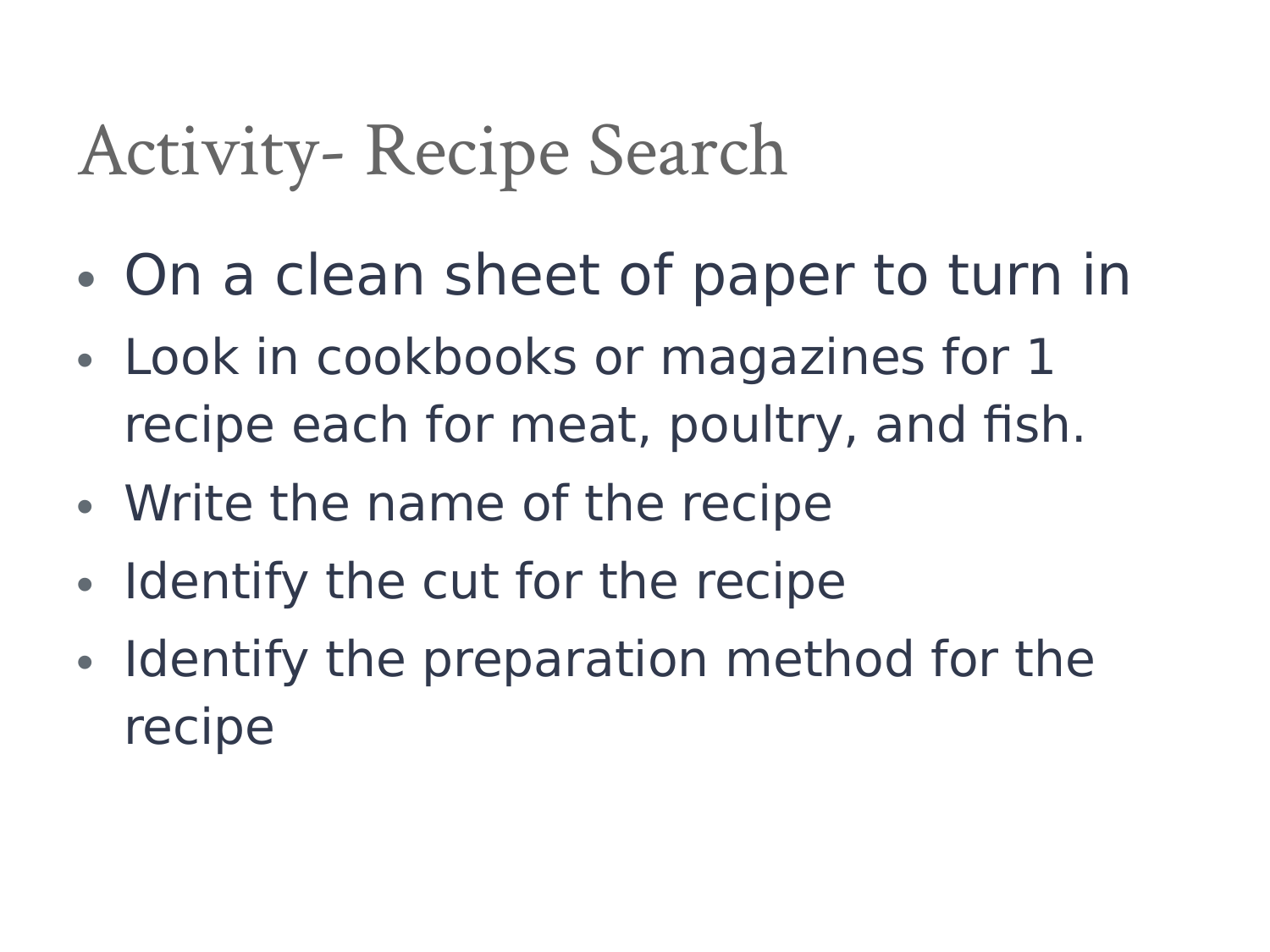

# Activity- Recipe Search
On a clean sheet of paper to turn in
Look in cookbooks or magazines for 1 recipe each for meat, poultry, and fish.
Write the name of the recipe
Identify the cut for the recipe
Identify the preparation method for the recipe